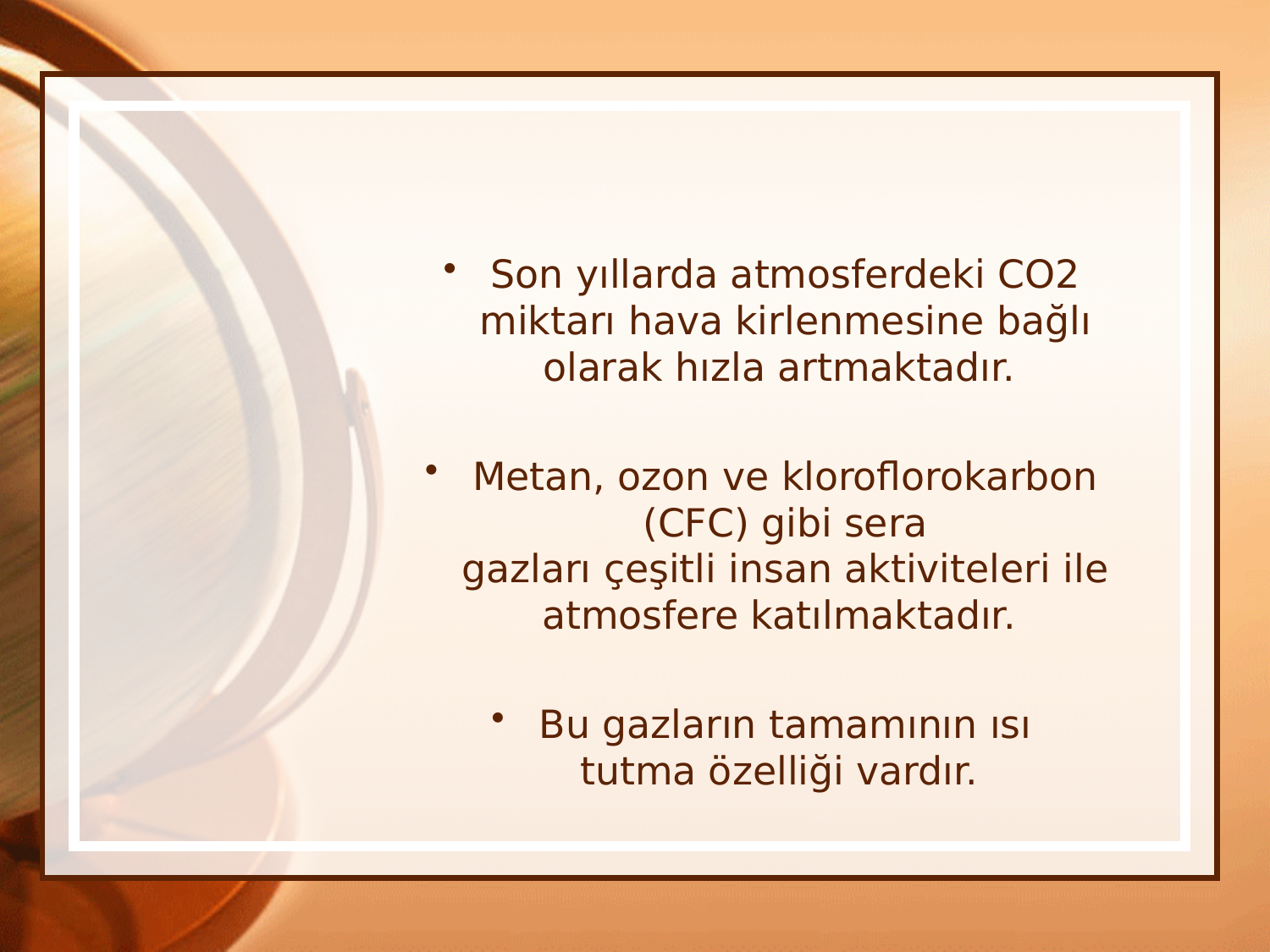

#
Son yıllarda atmosferdeki CO2 miktarı hava kirlenmesine bağlı olarak hızla artmaktadır.

Metan, ozon ve kloroflorokarbon (CFC) gibi sera gazları çeşitli insan aktiviteleri ile atmosfere katılmaktadır.

Bu gazların tamamının ısı tutma özelliği vardır.